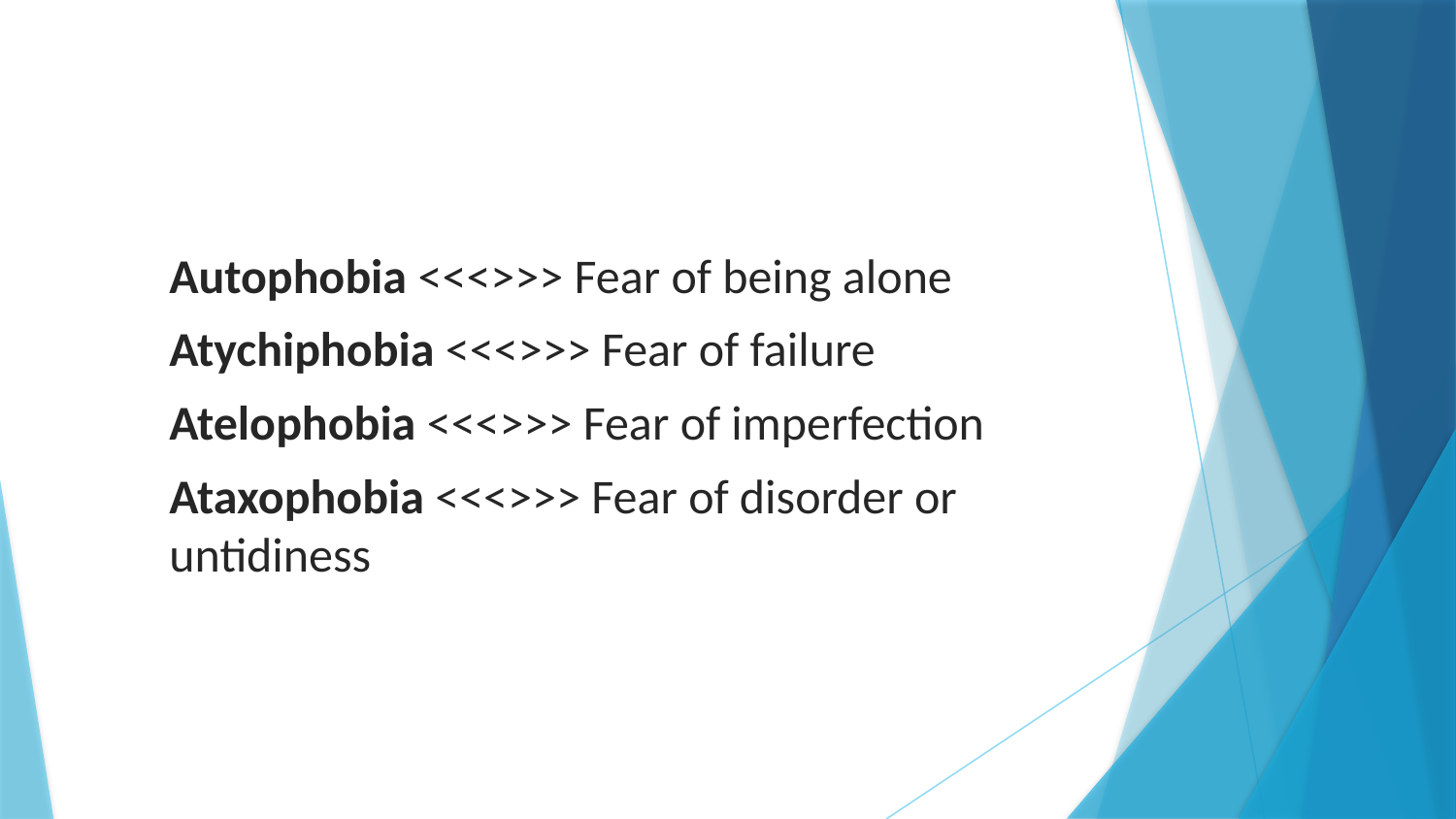

Autophobia <<<>>> Fear of being alone
Atychiphobia <<<>>> Fear of failure
Atelophobia <<<>>> Fear of imperfection
Ataxophobia <<<>>> Fear of disorder or untidiness